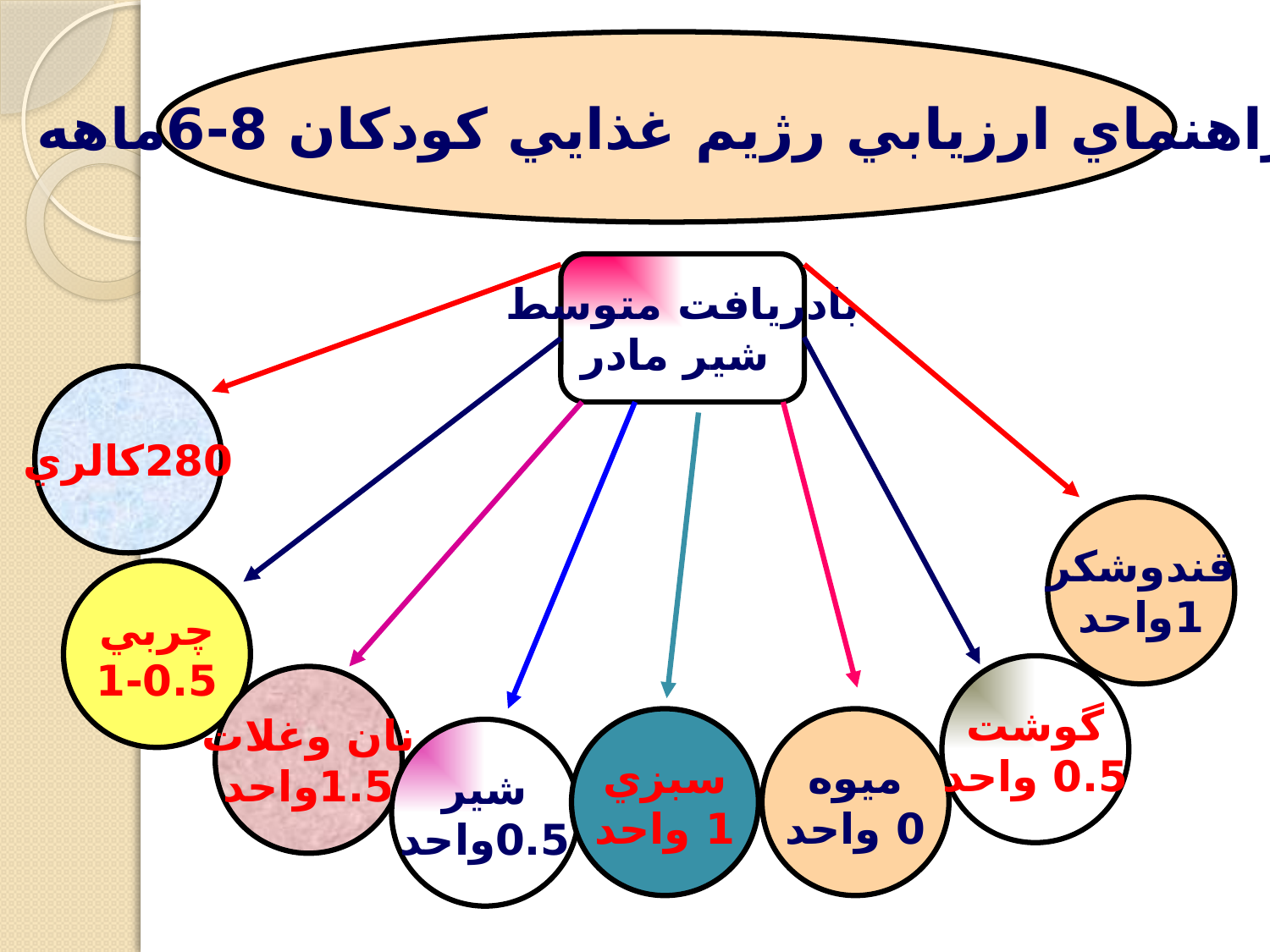

راهنماي ارزيابي رژيم غذايي كودكان 8-6ماهه
بادريافت متوسط
 شير مادر

280كالري

قندوشكر
1واحد
چربي
1-0.5
گوشت
0.5 واحد
نان وغلات
1.5واحد
سبزي
1 واحد
ميوه
0 واحد
شير
0.5واحد